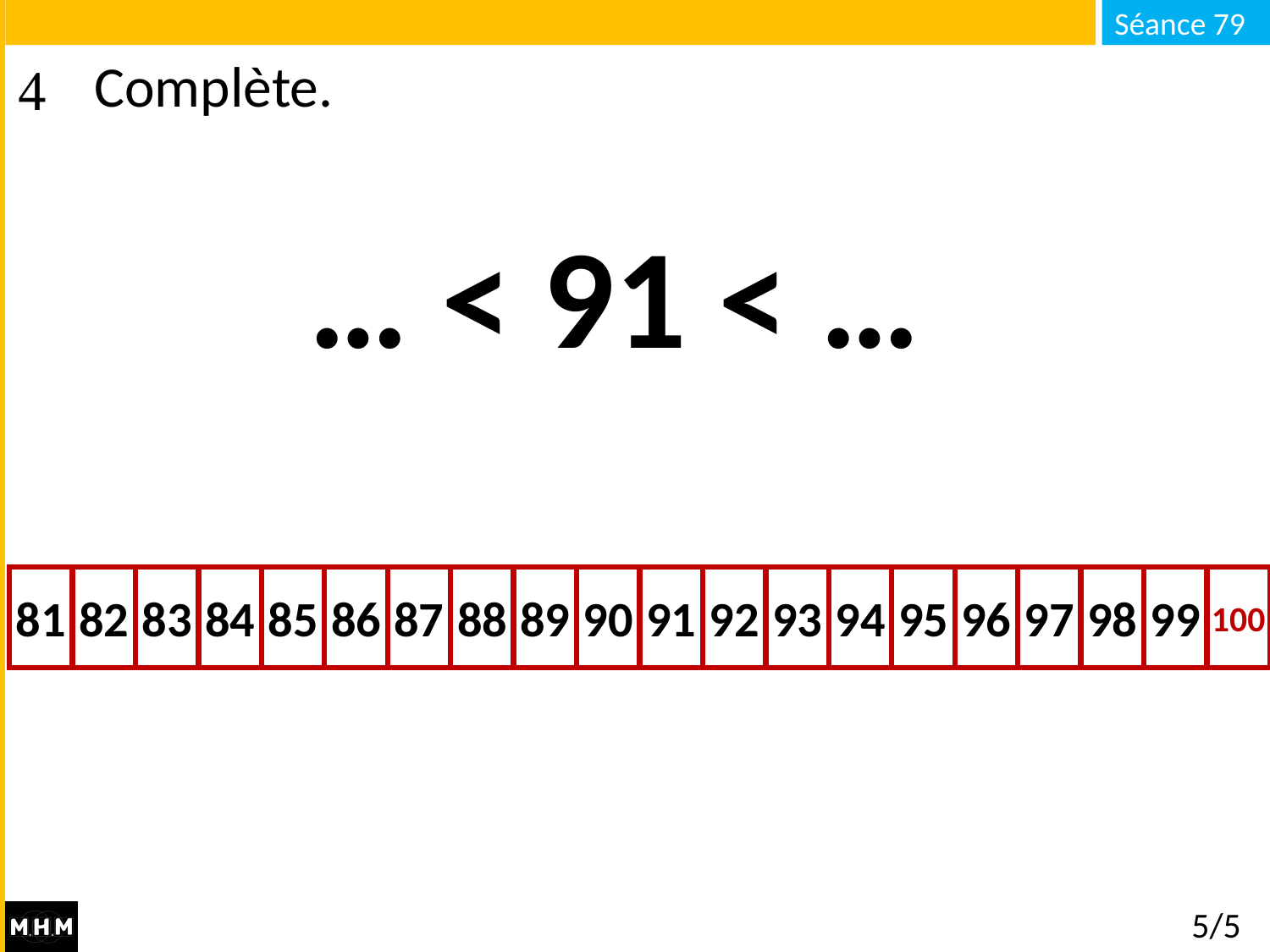

# Complète.
… < 91 < …
81
83
84
85
86
87
88
89
90
82
94
91
93
95
96
97
98
99
100
92
5/5